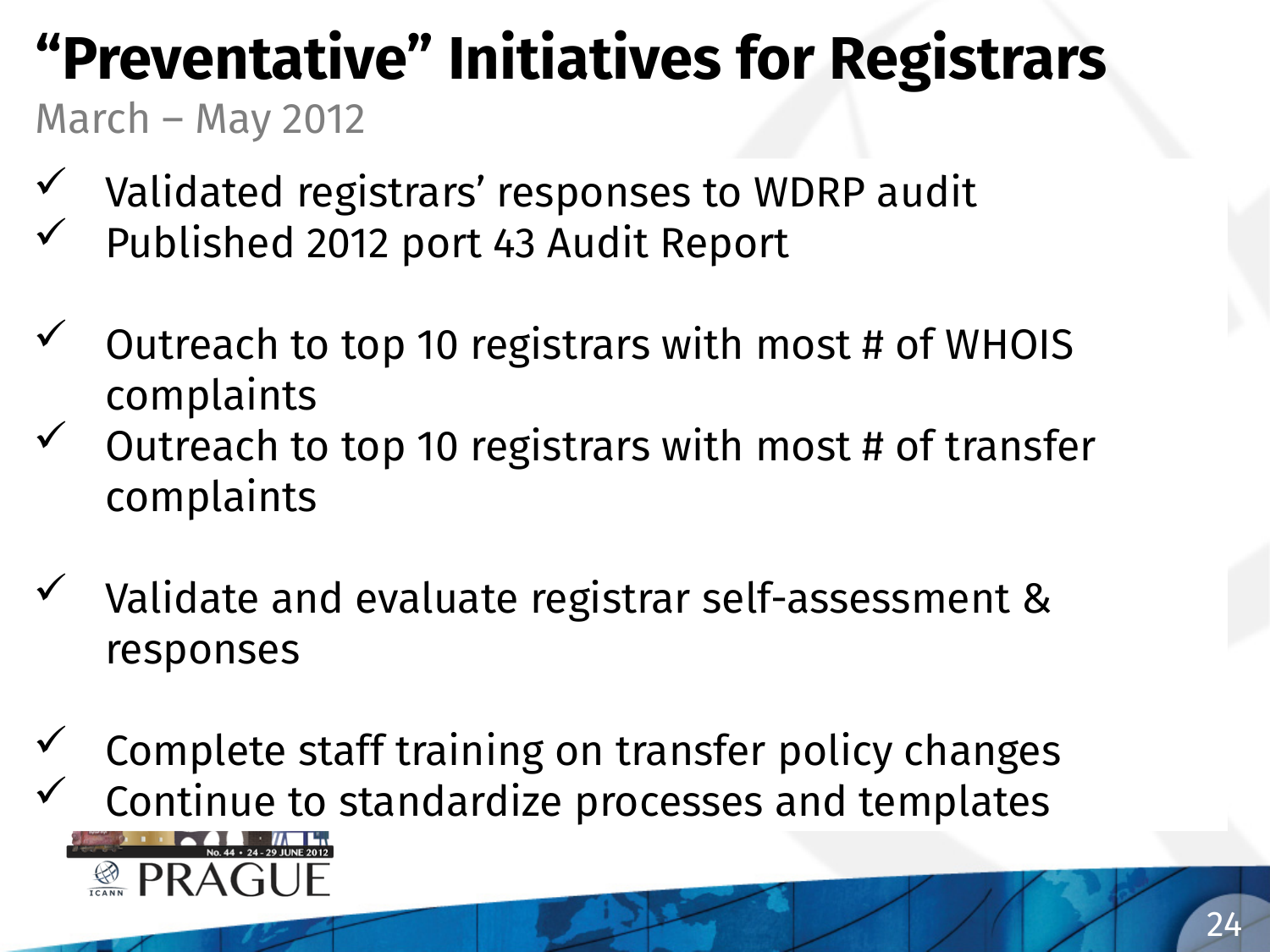

# “Preventative” Initiatives for Registrars March – May 2012
Validated registrars’ responses to WDRP audit
Published 2012 port 43 Audit Report

Outreach to top 10 registrars with most # of WHOIS complaints
Outreach to top 10 registrars with most # of transfer complaints

Validate and evaluate registrar self-assessment & responses

Complete staff training on transfer policy changes
Continue to standardize processes and templates
24